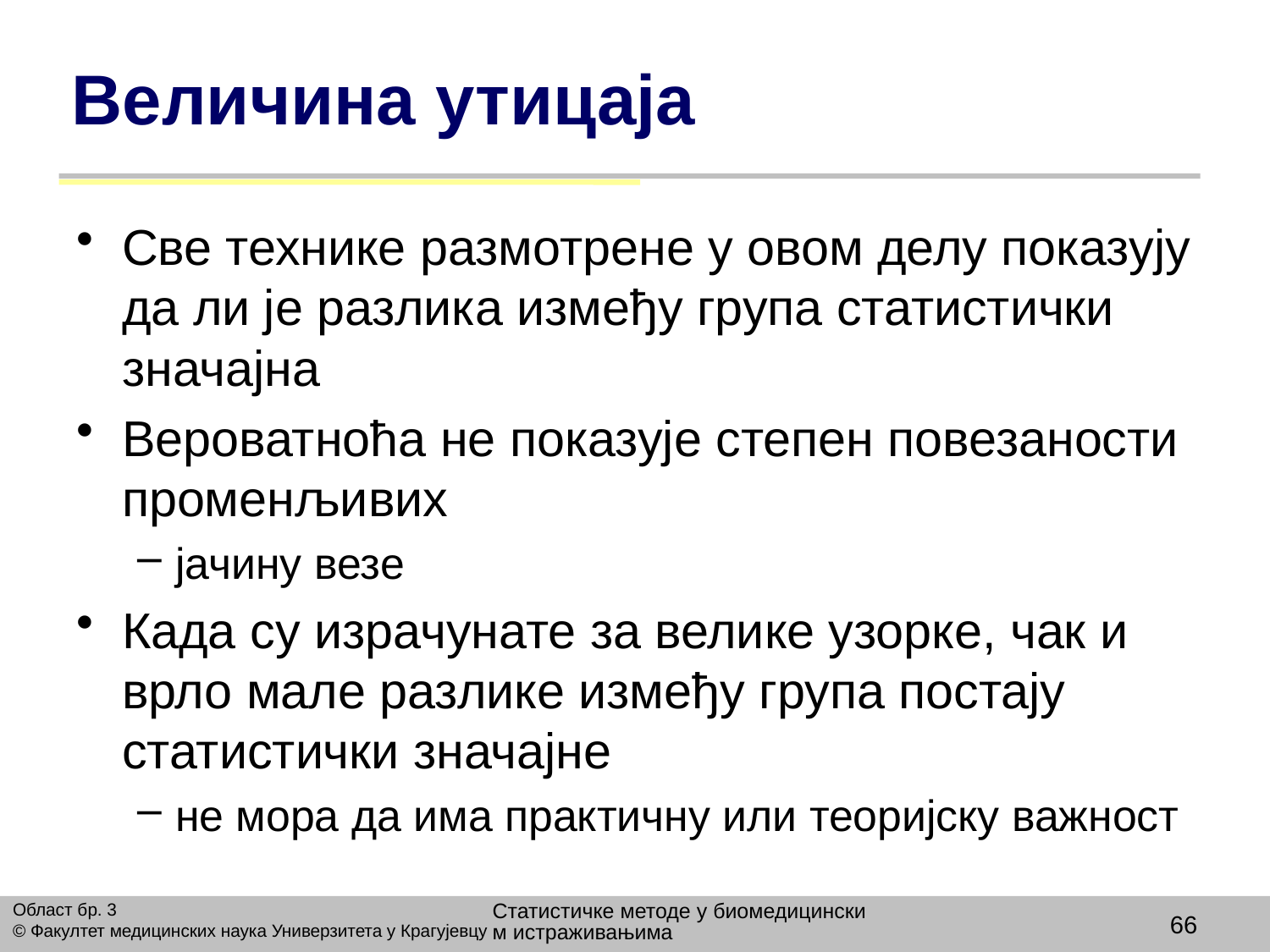

# Величина утицаја
Све технике размотрене у овом делу показују да ли је разлика између група статистички значајна
Вероватноћа не показује степен повезаности променљивих
јачину везе
Када су израчунате за велике узорке, чак и врло мале разлике између група постају статистички значајне
не мора да има практичну или теоријску важност

Статистичке методе у биомедицинским истраживањима
Област бр. 3
© Факултет медицинских наука Универзитета у Крагујевцу
66